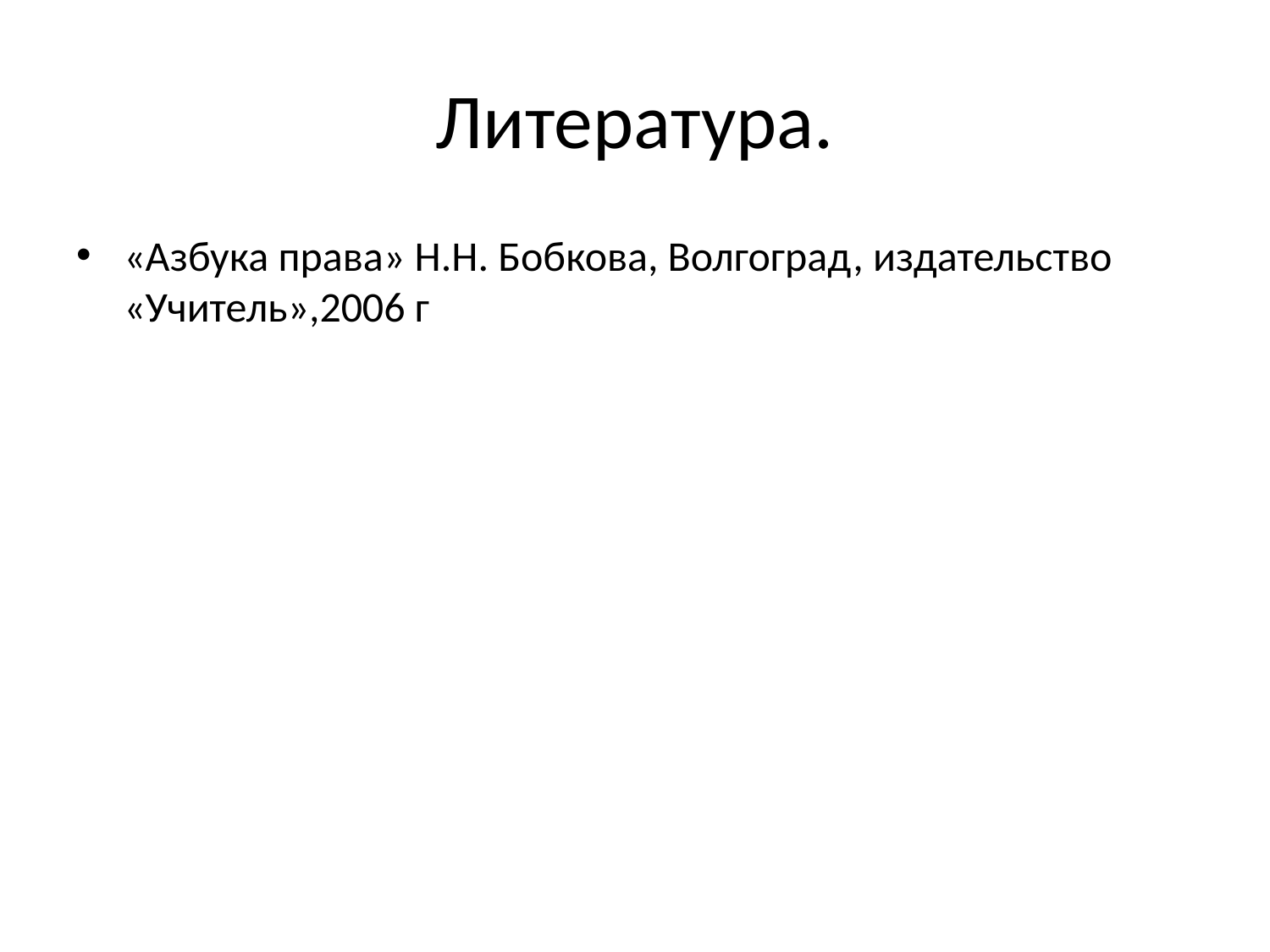

# Литература.
«Азбука права» Н.Н. Бобкова, Волгоград, издательство «Учитель»,2006 г